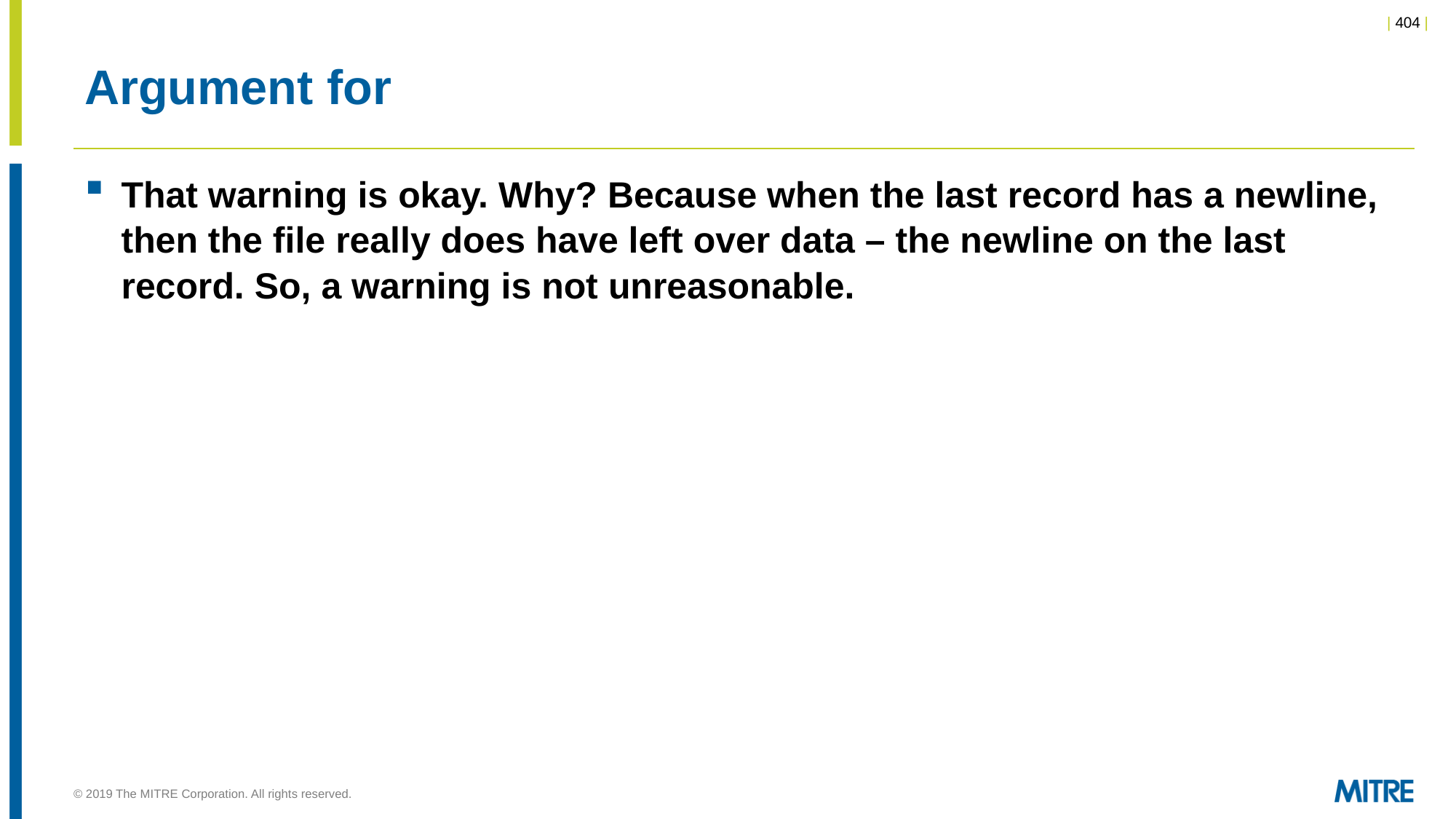

# Argument for
That warning is okay. Why? Because when the last record has a newline, then the file really does have left over data – the newline on the last record. So, a warning is not unreasonable.
© 2019 The MITRE Corporation. All rights reserved.